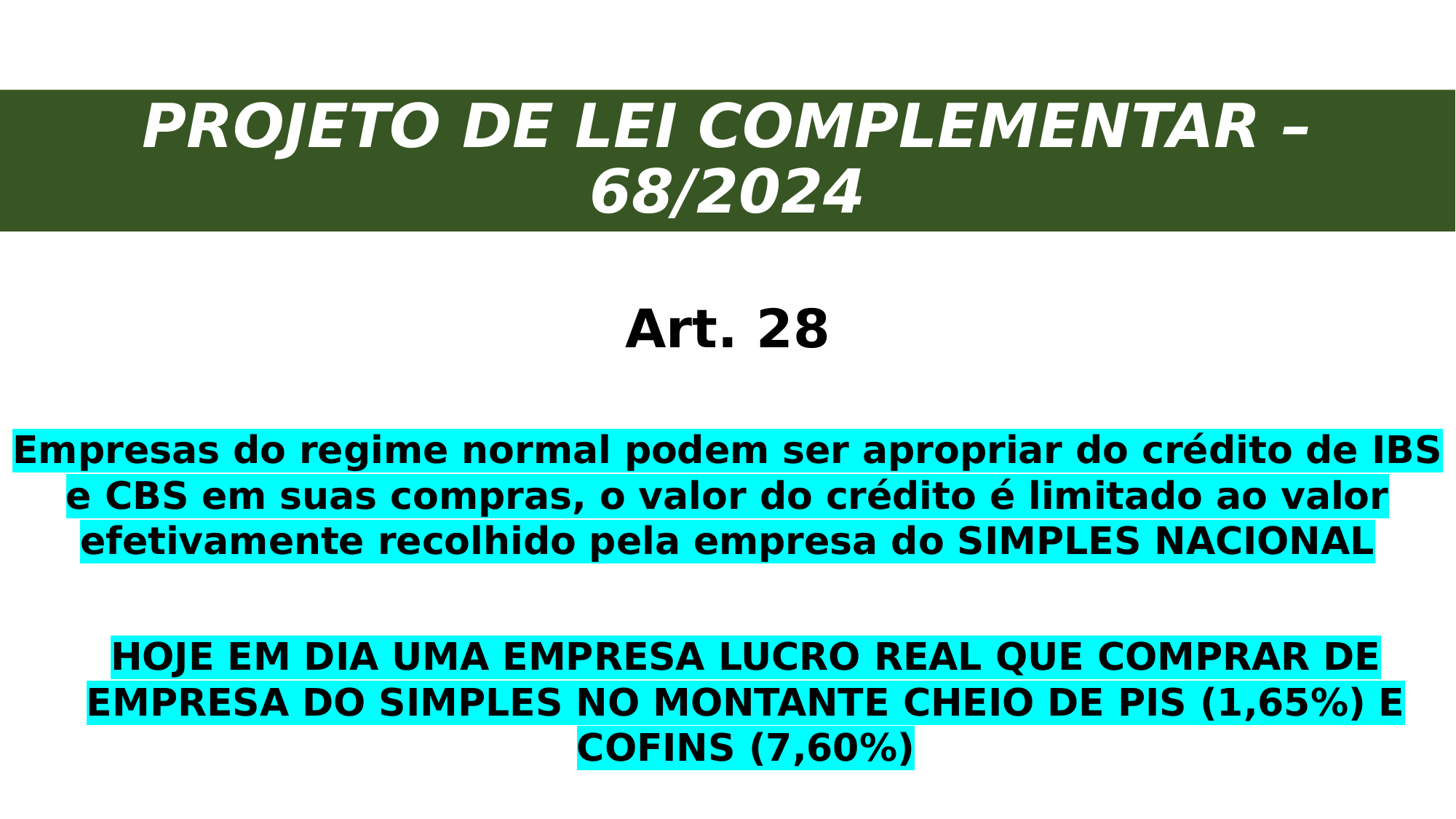

PROJETO DE LEI COMPLEMENTAR – 68/2024
Empresas do regime normal podem ser apropriar do crédito de IBS e CBS em suas compras, o valor do crédito é limitado ao valor efetivamente recolhido pela empresa do SIMPLES NACIONAL
Art. 28

HOJE EM DIA UMA EMPRESA LUCRO REAL QUE COMPRAR DE EMPRESA DO SIMPLES NO MONTANTE CHEIO DE PIS (1,65%) E COFINS (7,60%)